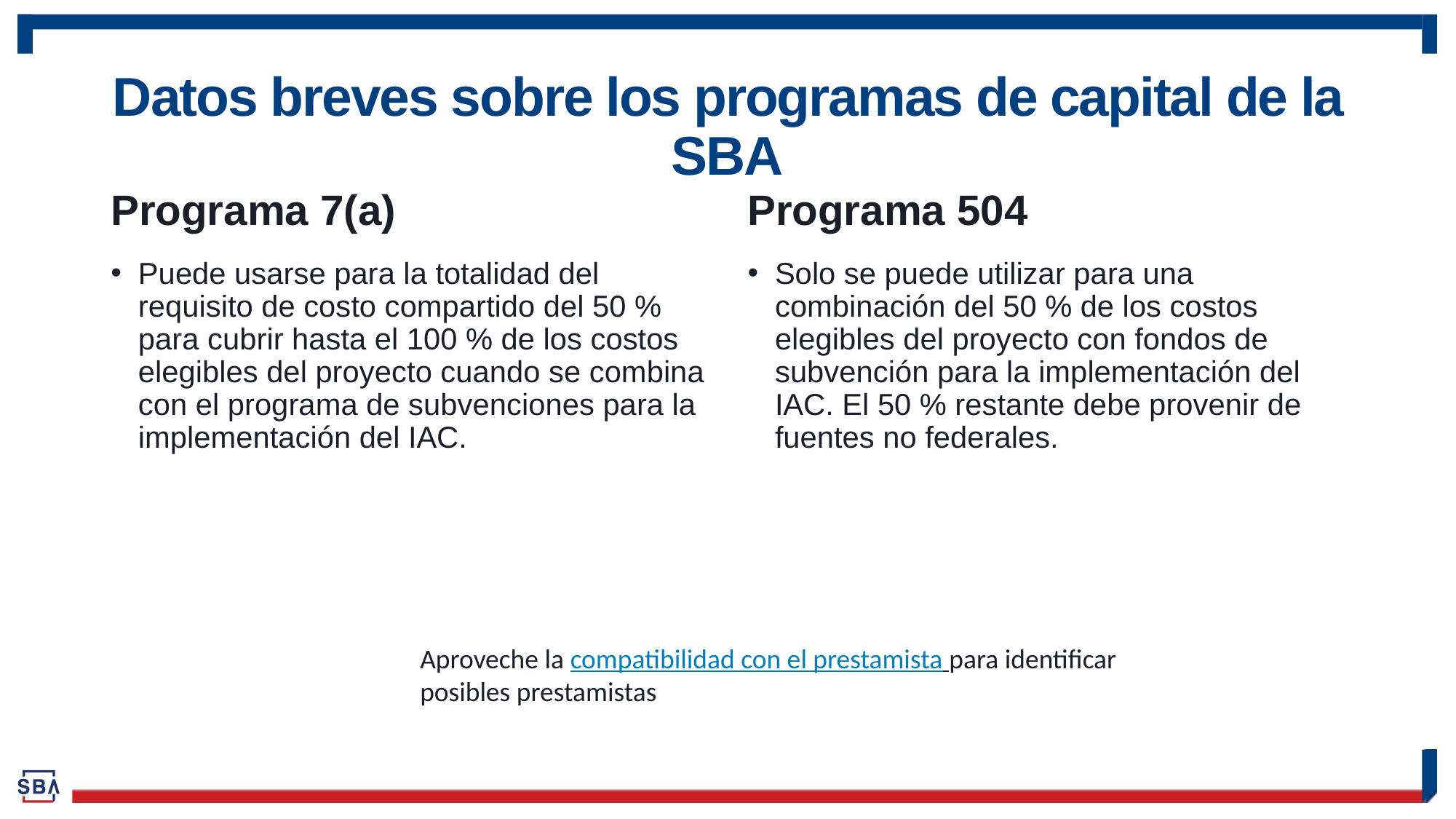

# Datos breves sobre los programas de capital de la SBA
Programa 7(a)

Programa 504
Puede usarse para la totalidad del requisito de costo compartido del 50 % para cubrir hasta el 100 % de los costos elegibles del proyecto cuando se combina con el programa de subvenciones para la implementación del IAC.
Solo se puede utilizar para una combinación del 50 % de los costos elegibles del proyecto con fondos de subvención para la implementación del IAC. El 50 % restante debe provenir de fuentes no federales.
Aproveche la compatibilidad con el prestamista para identificar posibles prestamistas